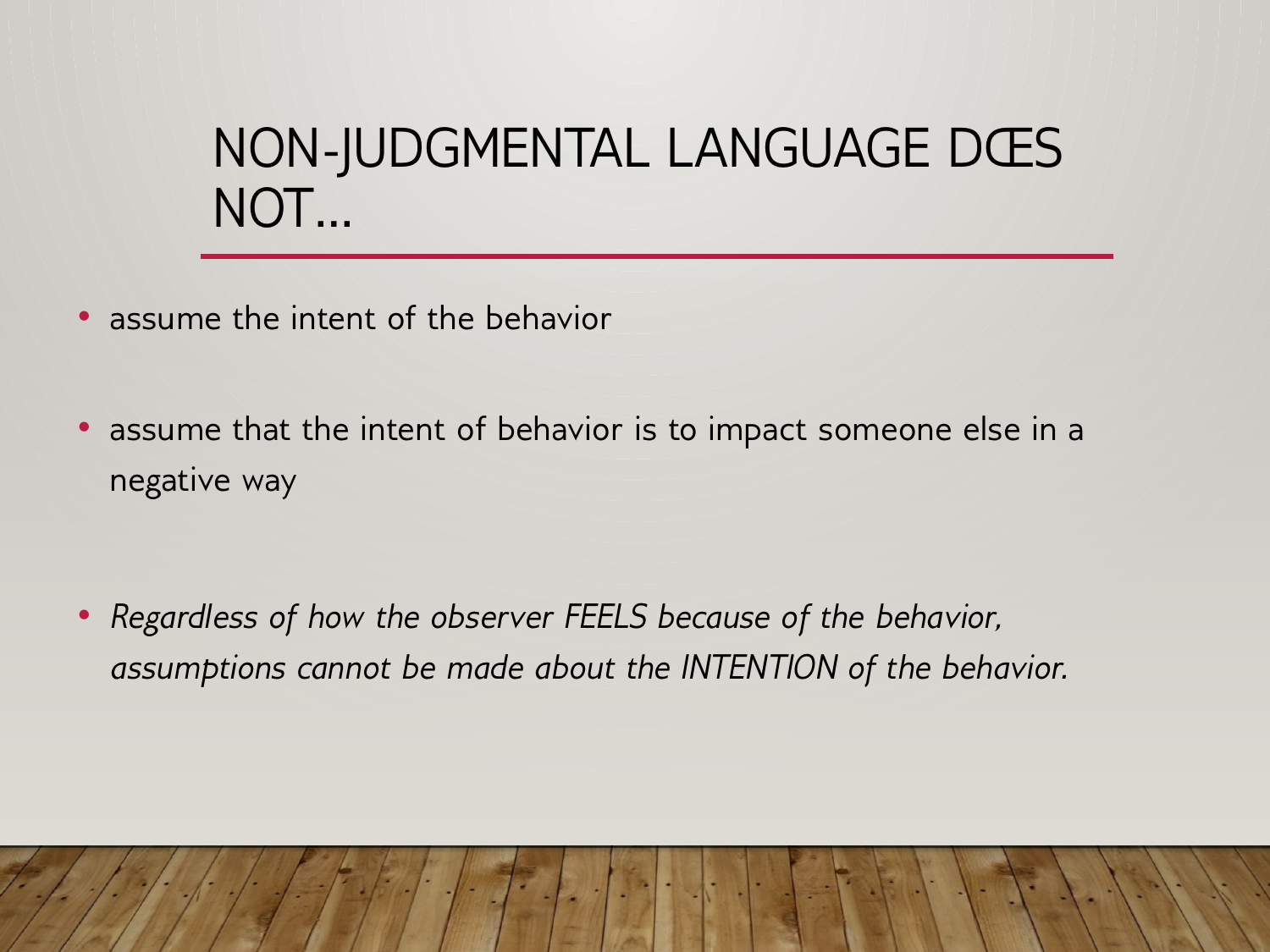

# Non-judgmental language does not…
assume the intent of the behavior
assume that the intent of behavior is to impact someone else in a negative way

Regardless of how the observer FEELS because of the behavior, assumptions cannot be made about the INTENTION of the behavior.